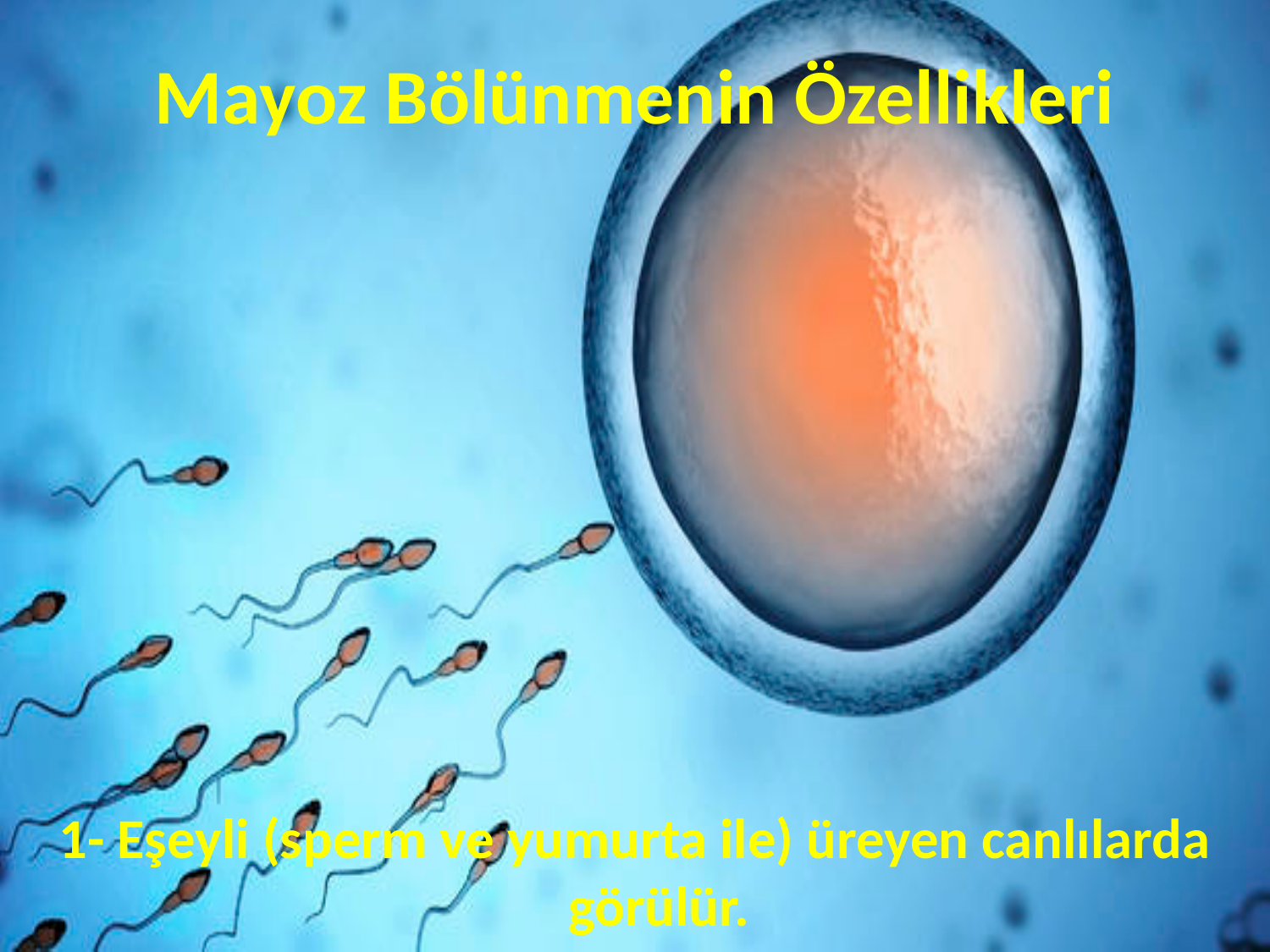

# Mayoz Bölünmenin Özellikleri
1- Eşeyli (sperm ve yumurta ile) üreyen canlılarda görülür.